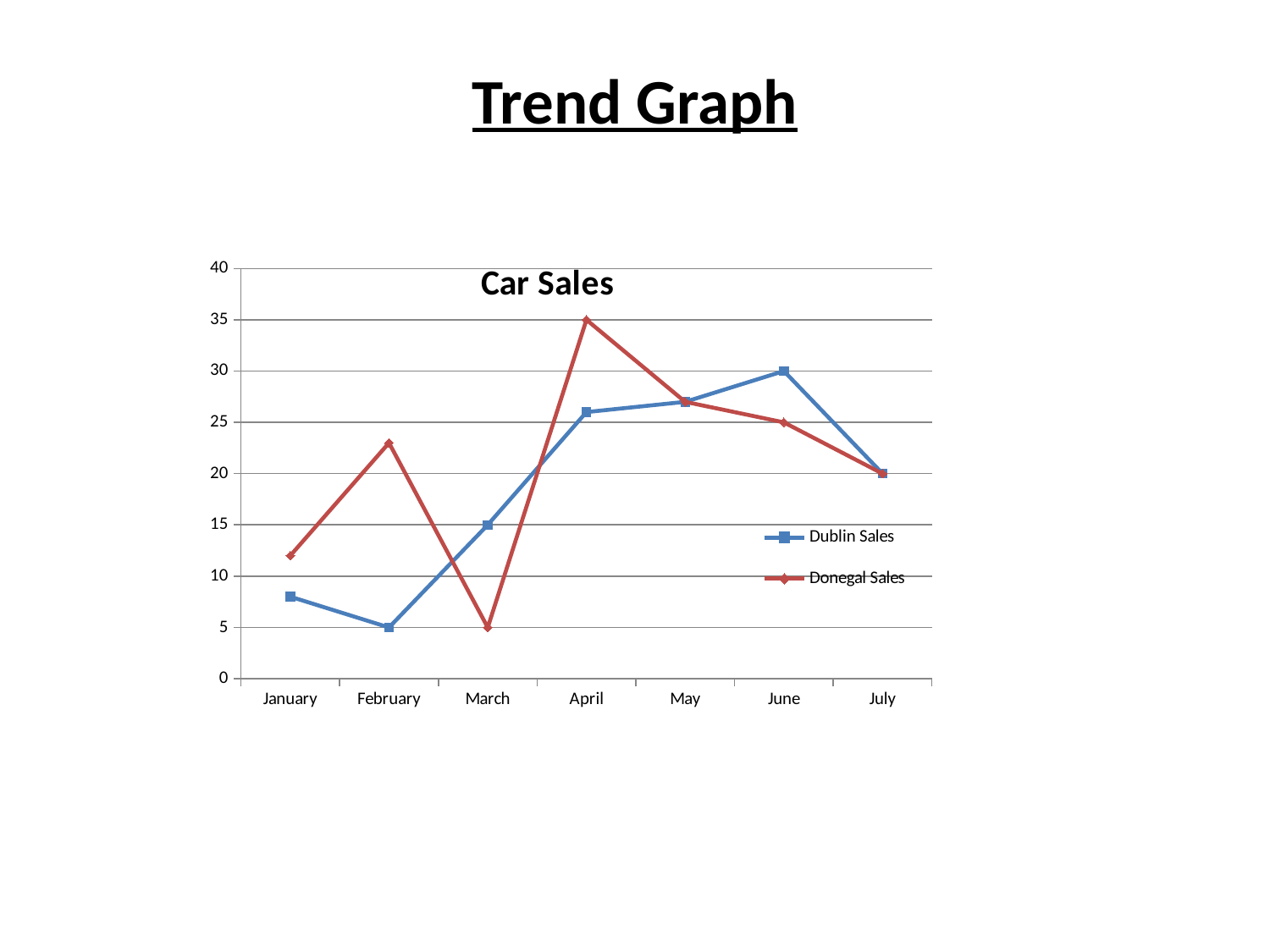

# Trend Graph

### Chart: Car Sales

| Category |  |  |
|---|---|---|
| January | 8.0 | 12.0 |
| February | 5.0 | 23.0 |
| March | 15.0 | 5.0 |
| April | 26.0 | 35.0 |
| May | 27.0 | 27.0 |
| June | 30.0 | 25.0 |
| July | 20.0 | 20.0 |